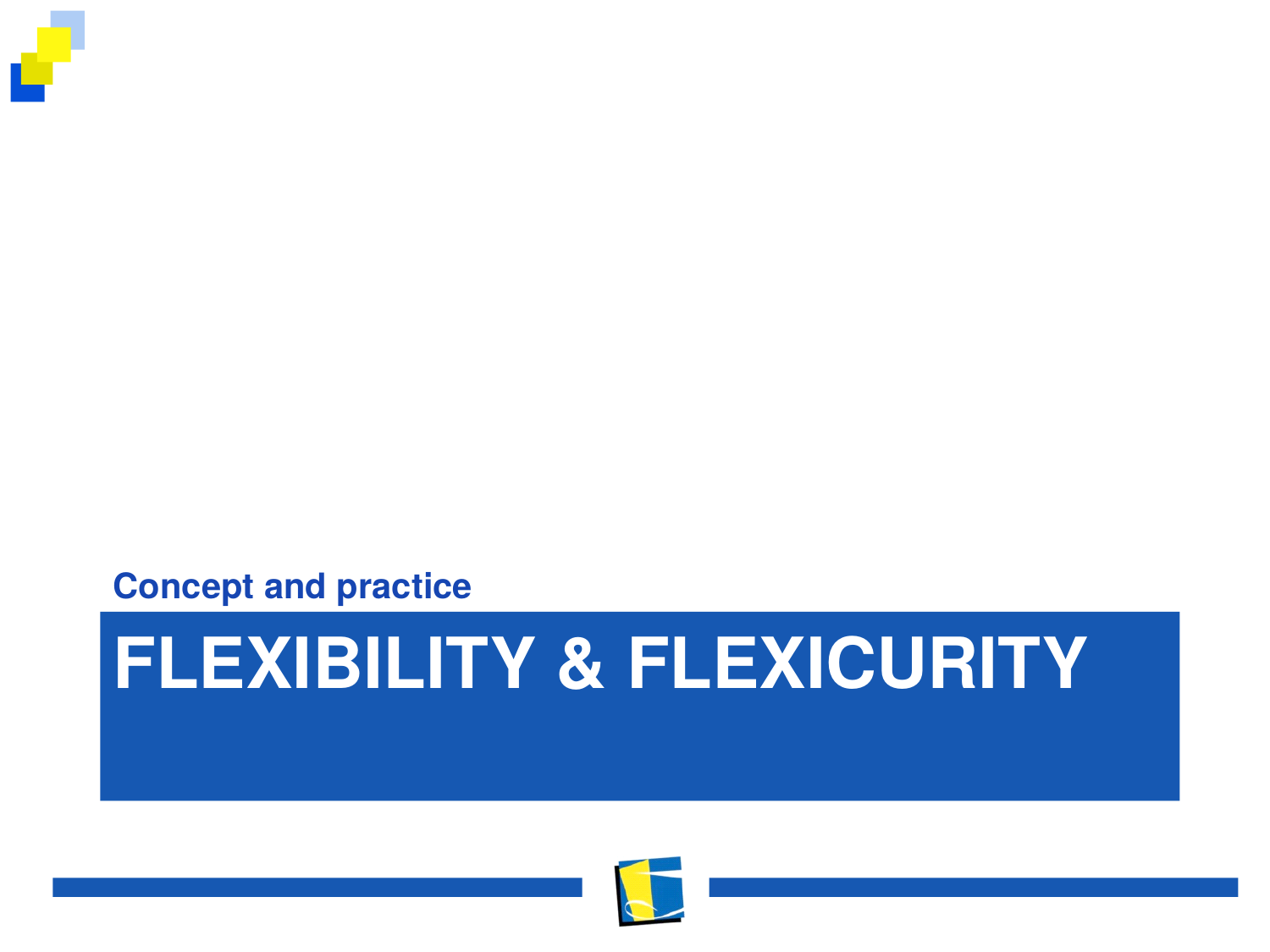

Concept and practice
# Flexibility & Flexicurity